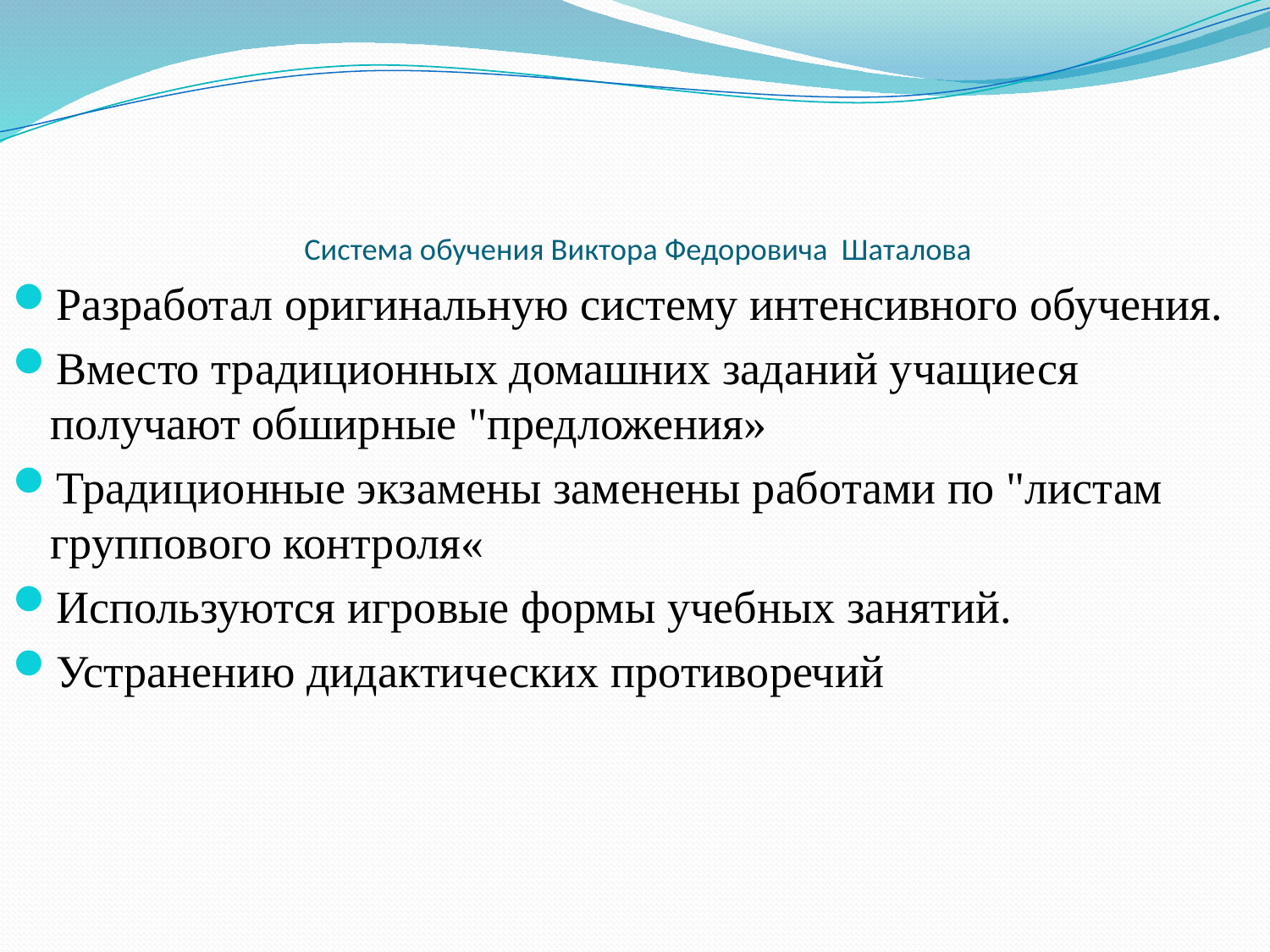

# Система обучения Виктора Федоровича  Шаталова
Разработал оригинальную систему интенсивного обучения.
Вместо традиционных домашних заданий учащиеся получают обширные "предложения»
Традиционные экзамены заменены работами по "листам группового контроля«
Используются игровые формы учебных занятий.
Устранению дидактических противоречий